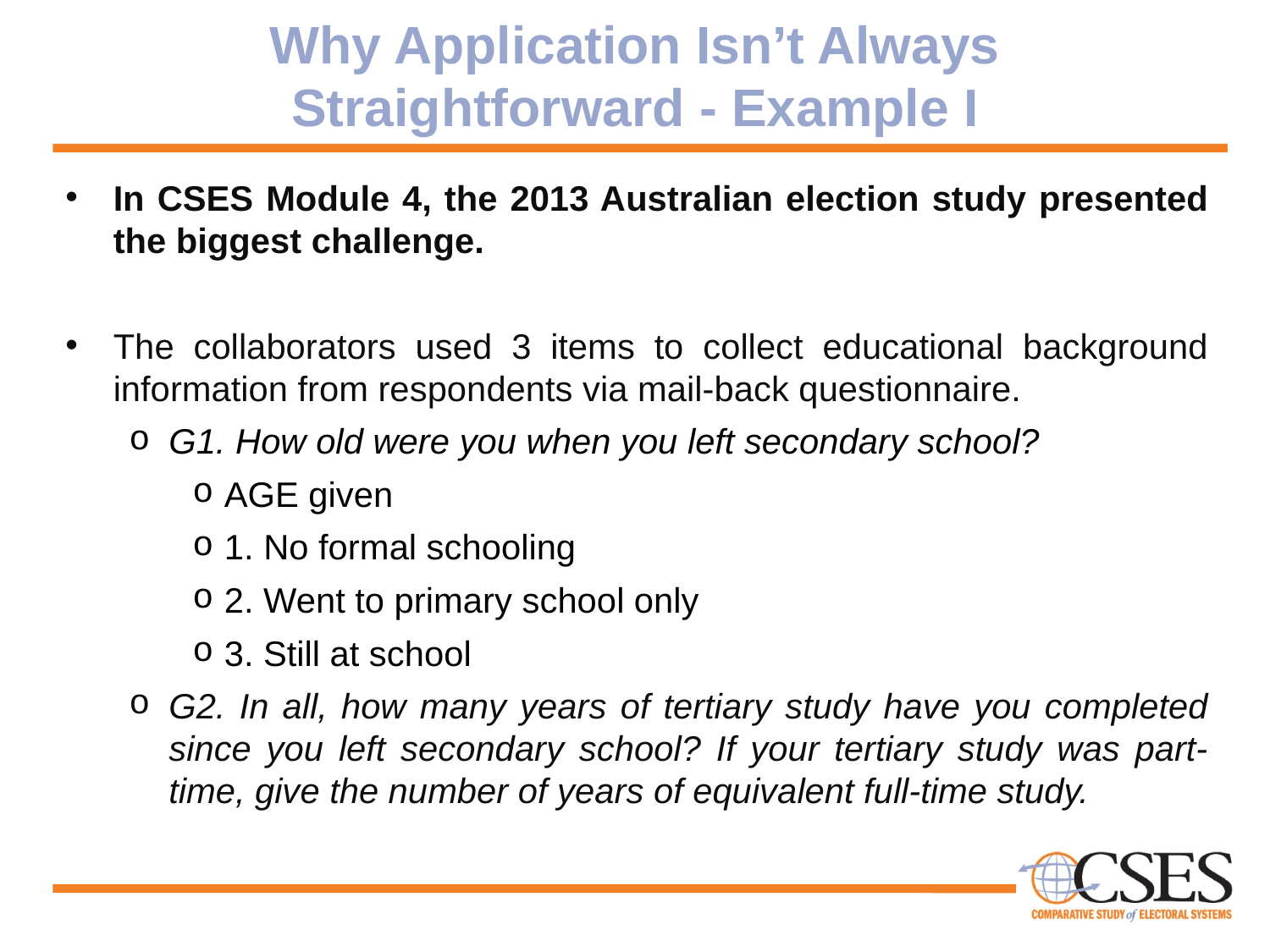

# Why Application Isn’t Always Straightforward - Example I
In CSES Module 4, the 2013 Australian election study presented the biggest challenge.

The collaborators used 3 items to collect educational background information from respondents via mail-back questionnaire.
G1. How old were you when you left secondary school?
AGE given
1. No formal schooling
2. Went to primary school only
3. Still at school
G2. In all, how many years of tertiary study have you completed since you left secondary school? If your tertiary study was part-time, give the number of years of equivalent full-time study.